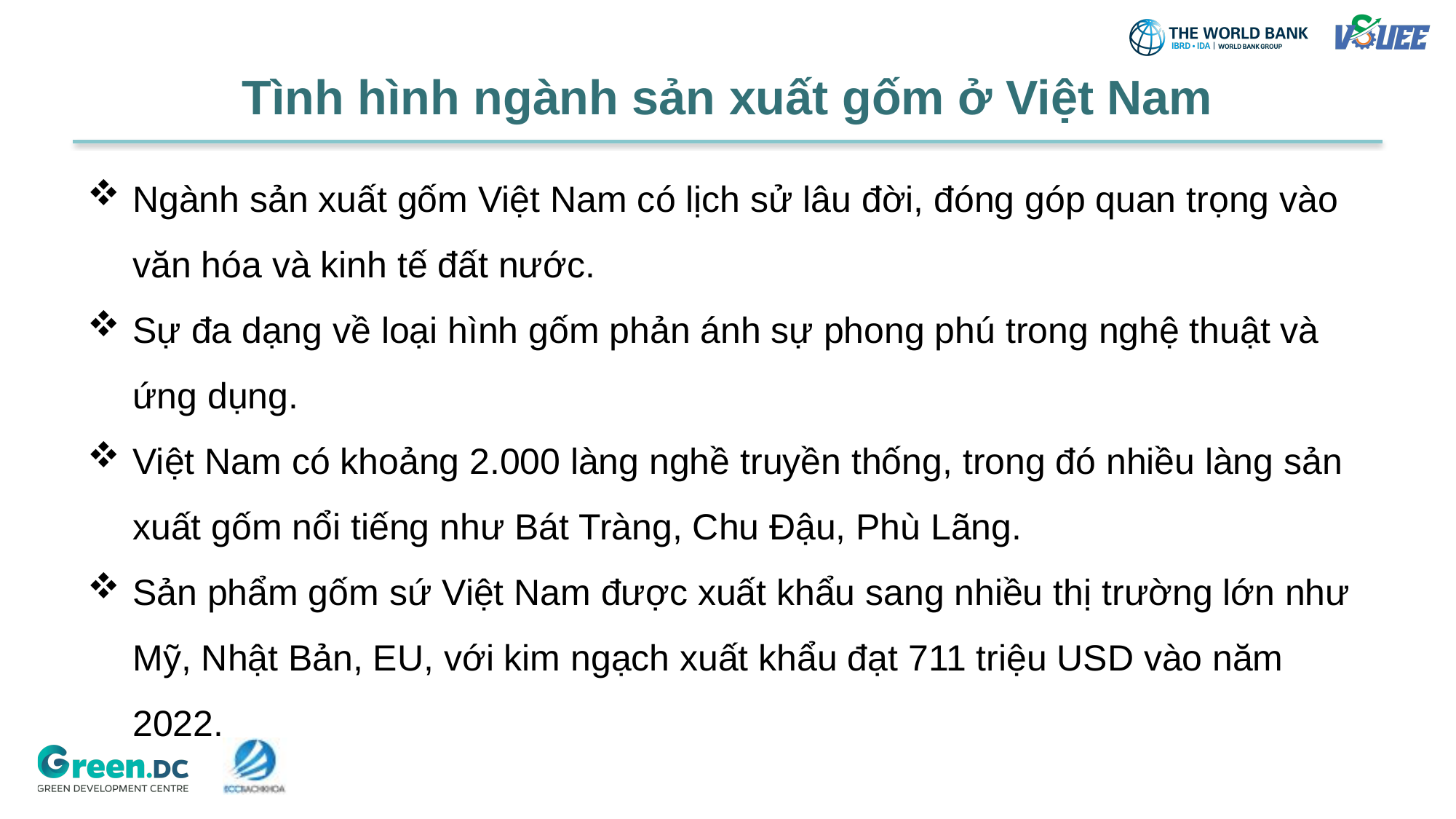

# Tình hình ngành sản xuất gốm ở Việt Nam
Ngành sản xuất gốm Việt Nam có lịch sử lâu đời, đóng góp quan trọng vào văn hóa và kinh tế đất nước.
Sự đa dạng về loại hình gốm phản ánh sự phong phú trong nghệ thuật và ứng dụng.
Việt Nam có khoảng 2.000 làng nghề truyền thống, trong đó nhiều làng sản xuất gốm nổi tiếng như Bát Tràng, Chu Đậu, Phù Lãng.
Sản phẩm gốm sứ Việt Nam được xuất khẩu sang nhiều thị trường lớn như Mỹ, Nhật Bản, EU, với kim ngạch xuất khẩu đạt 711 triệu USD vào năm 2022.